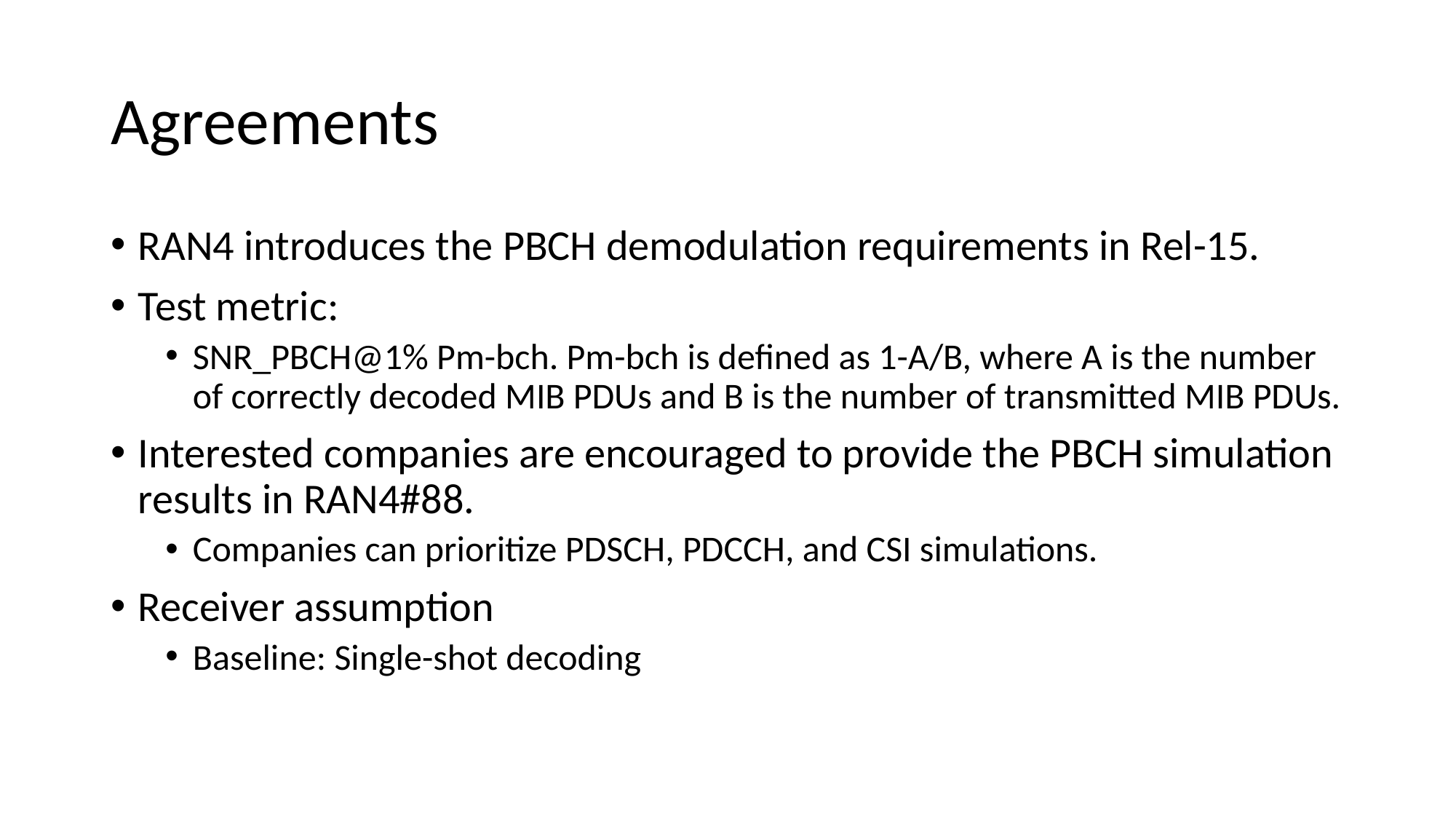

# Agreements
RAN4 introduces the PBCH demodulation requirements in Rel-15.
Test metric:
SNR_PBCH@1% Pm-bch. Pm-bch is defined as 1-A/B, where A is the number of correctly decoded MIB PDUs and B is the number of transmitted MIB PDUs.
Interested companies are encouraged to provide the PBCH simulation results in RAN4#88.
Companies can prioritize PDSCH, PDCCH, and CSI simulations.
Receiver assumption
Baseline: Single-shot decoding